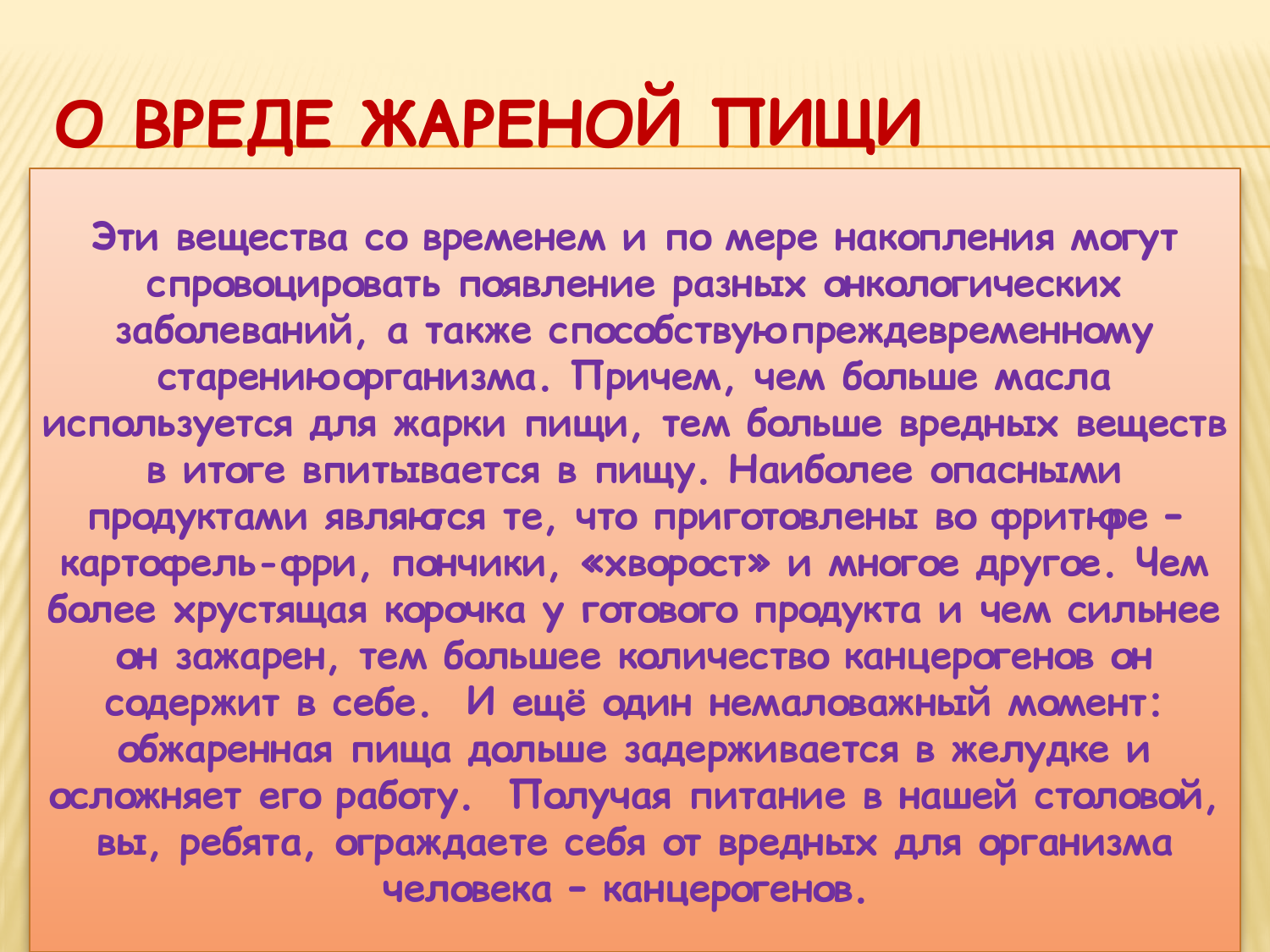

# О ВРЕДЕ ЖАРЕНОЙ ПИЩИ
Эти вещества со временем и по мере накопления могут спровоцировать появление разных онкологических заболеваний, а также способствую преждевременному старению организма. Причем, чем больше масла используется для жарки пищи, тем больше вредных веществ в итоге впитывается в пищу. Наиболее опасными продуктами являются те, что приготовлены во фритюре – картофель-фри, пончики, «хворост» и многое другое. Чем более хрустящая корочка у готового продукта и чем сильнее он зажарен, тем большее количество канцерогенов он содержит в себе.  И ещё один немаловажный момент: обжаренная пища дольше задерживается в желудке и осложняет его работу.  Получая питание в нашей столовой, вы, ребята, ограждаете себя от вредных для организма человека – канцерогенов.